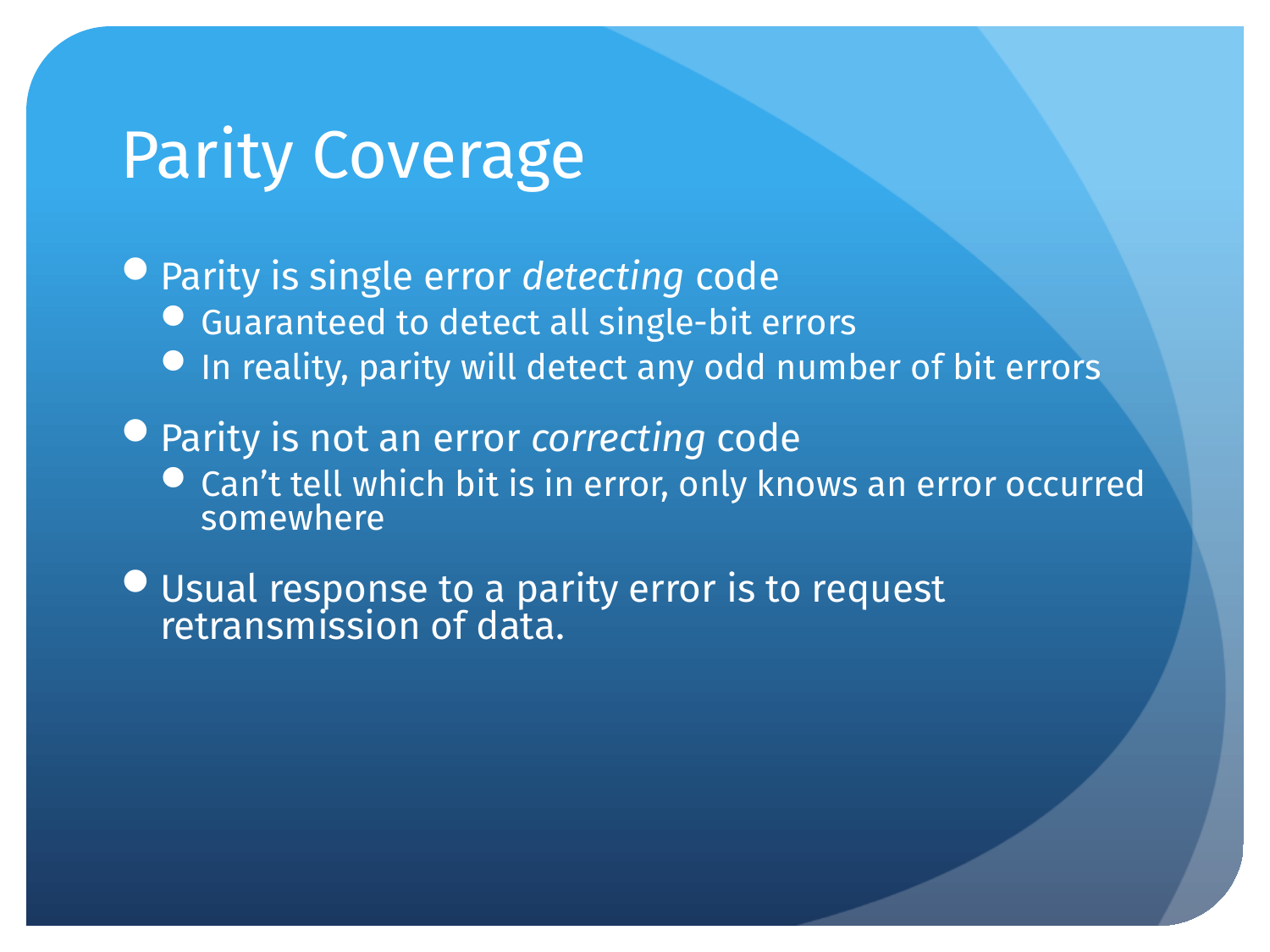

# Parity Coverage
Parity is single error detecting code
Guaranteed to detect all single-bit errors
In reality, parity will detect any odd number of bit errors
Parity is not an error correcting code
Can’t tell which bit is in error, only knows an error occurred somewhere
Usual response to a parity error is to request retransmission of data.